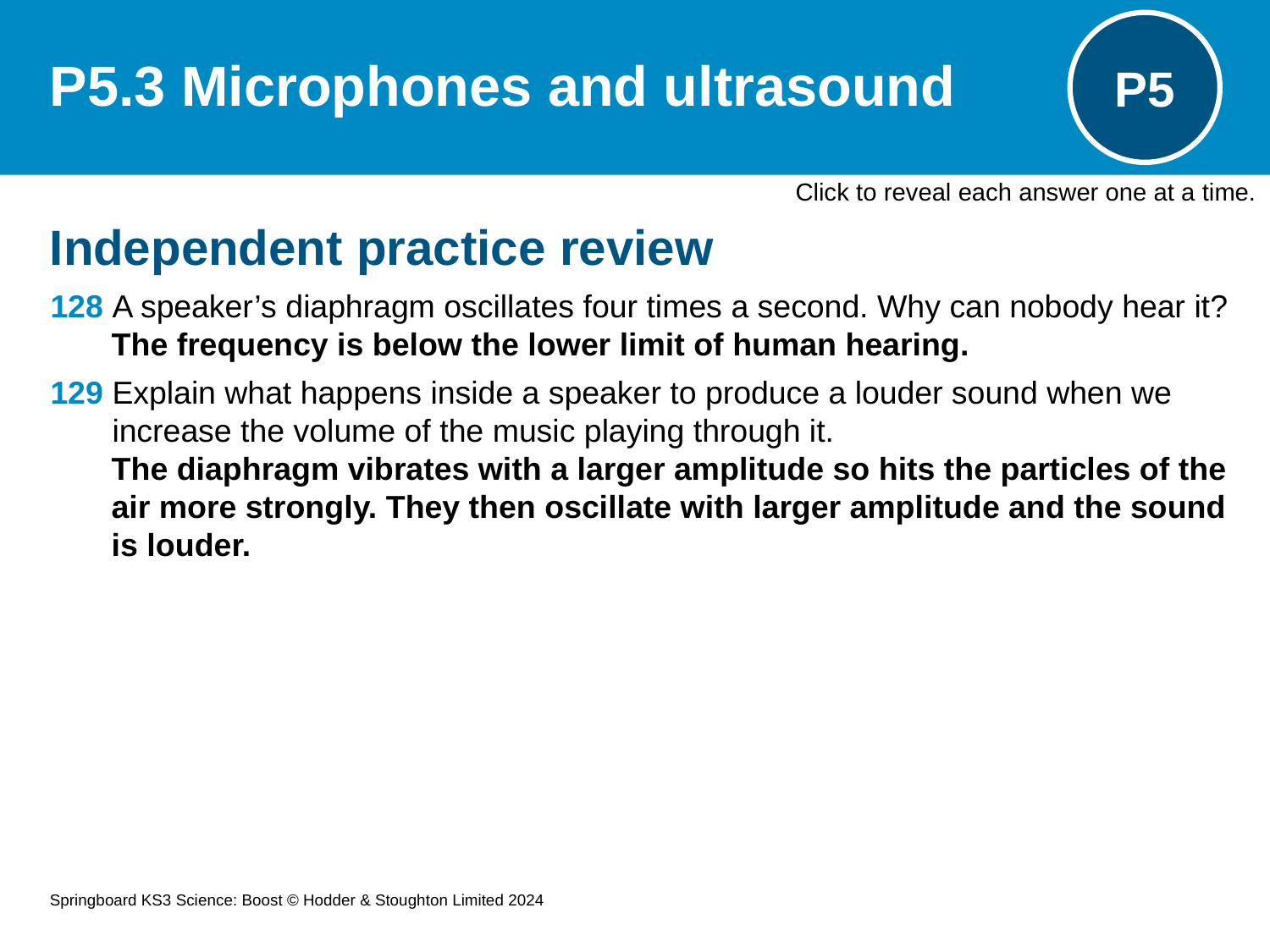

# P5.3 Microphones and ultrasound
P5
Click to reveal each answer one at a time.
Independent practice review
128	A speaker’s diaphragm oscillates four times a second. Why can nobody hear it?
The frequency is below the lower limit of human hearing.
129	Explain what happens inside a speaker to produce a louder sound when we increase the volume of the music playing through it.
The diaphragm vibrates with a larger amplitude so hits the particles of the air more strongly. They then oscillate with larger amplitude and the sound is louder.
Springboard KS3 Science: Boost © Hodder & Stoughton Limited 2024